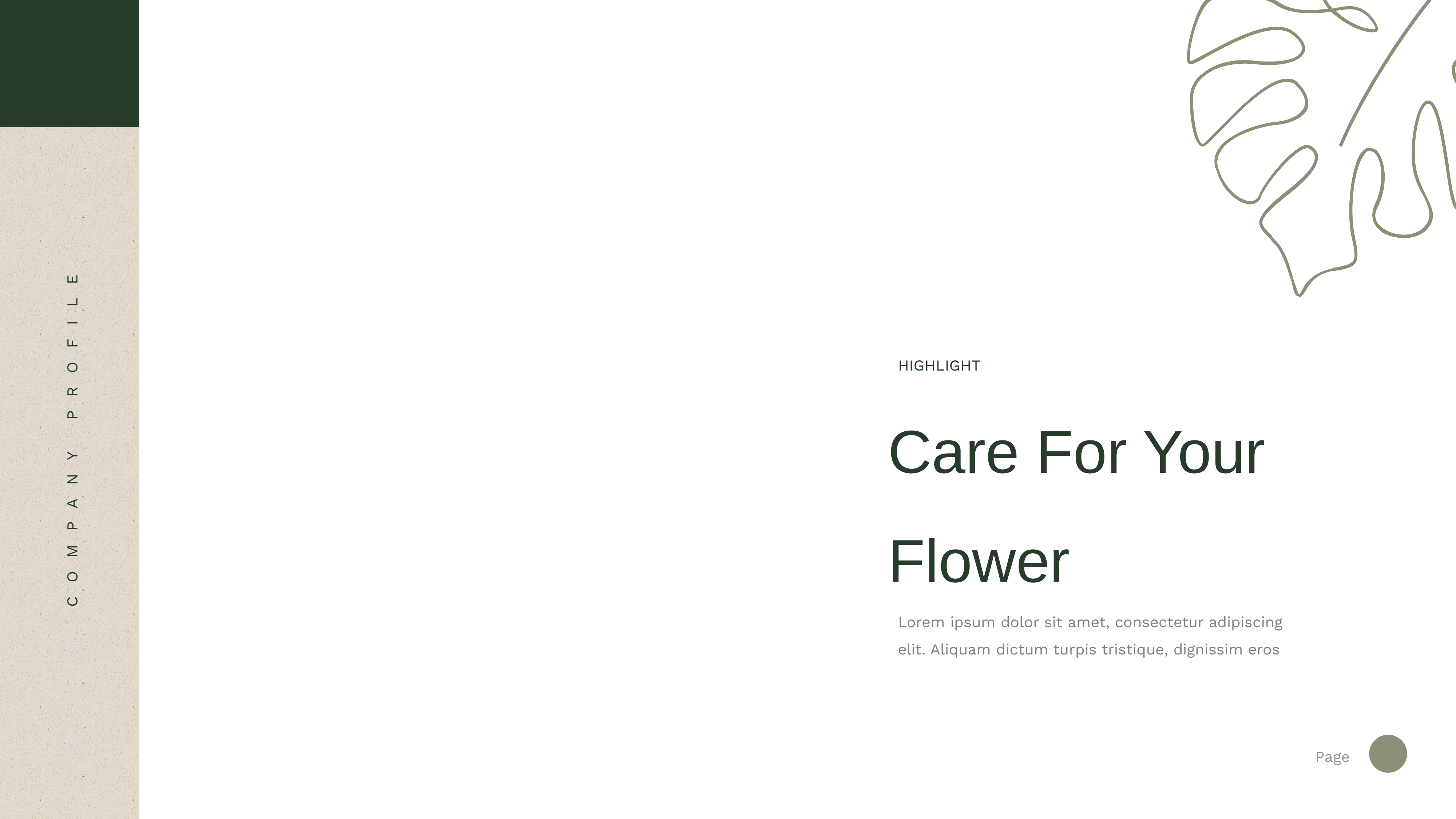

HIGHLIGHT
Care For Your Flower
COMPANY PROFILE
Lorem ipsum dolor sit amet, consectetur adipiscing elit. Aliquam dictum turpis tristique, dignissim eros

Page
18